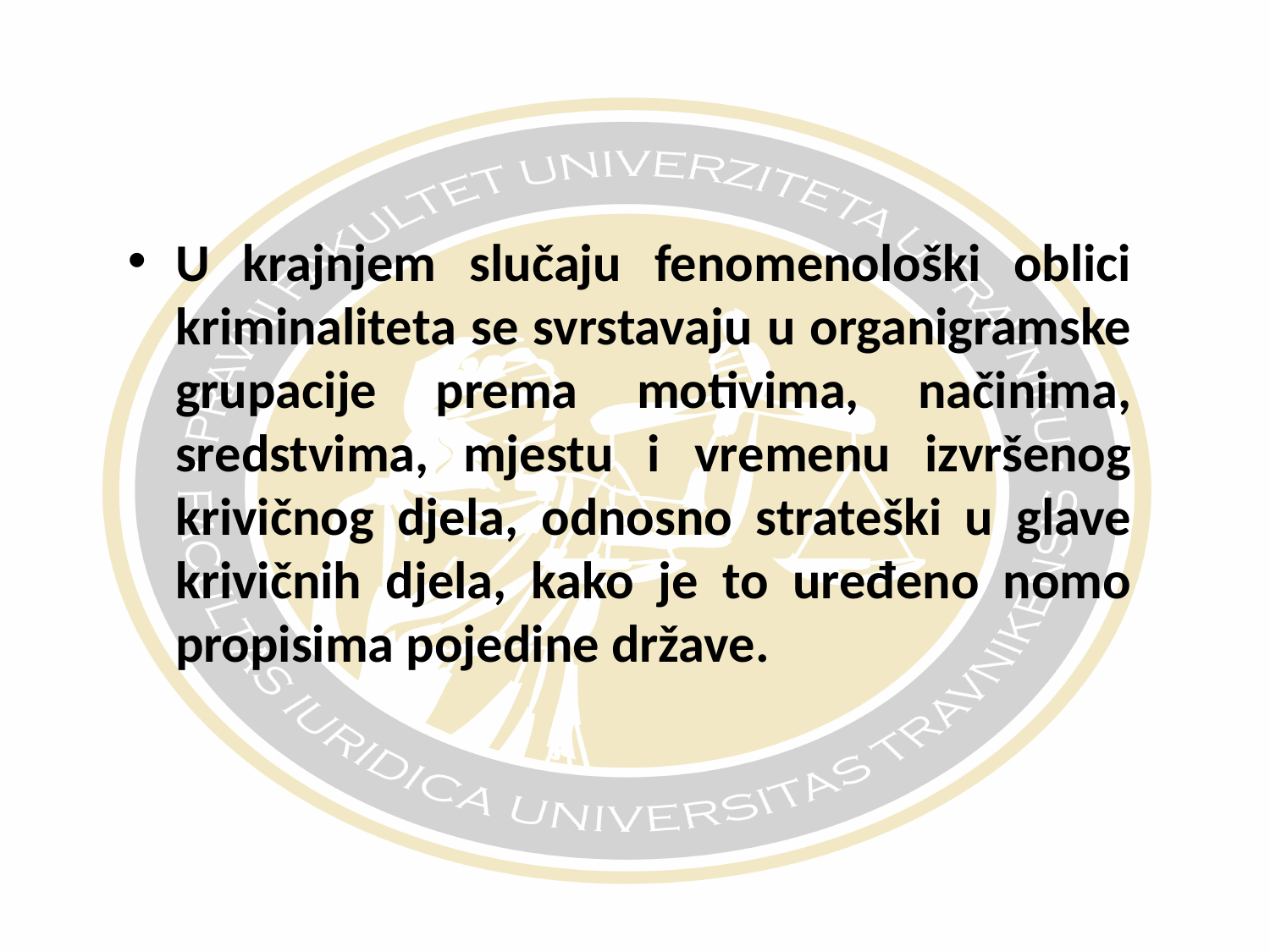

#
U krajnjem slučaju fenomenološki oblici kriminaliteta se svrstavaju u organigramske grupacije prema motivima, načinima, sredstvima, mjestu i vremenu izvršenog krivičnog djela, odnosno strateški u glave krivičnih djela, kako je to uređeno nomo propisima pojedine države.